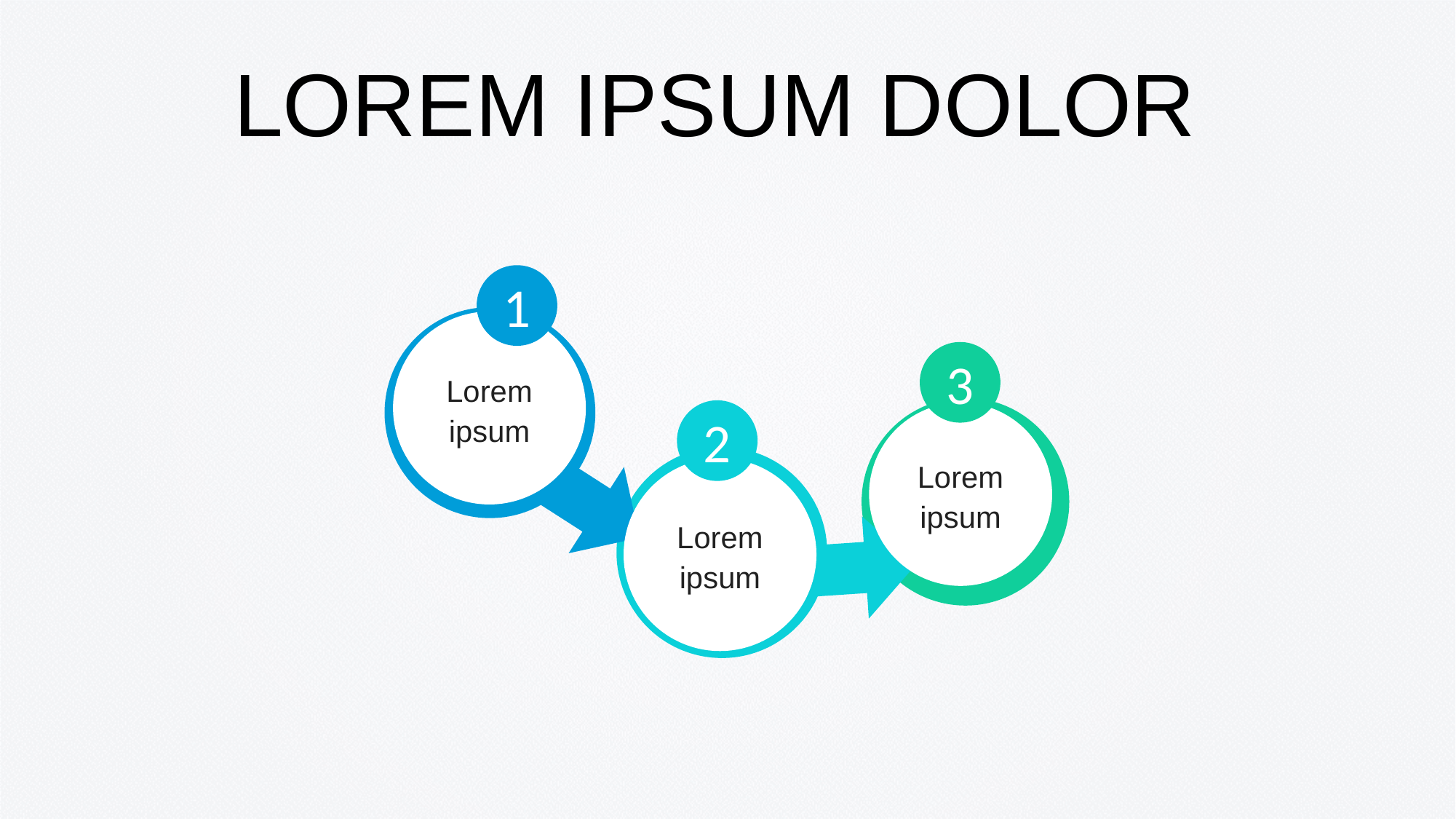

# LOREM IPSUM DOLOR
1

Lorem ipsum
3

2
Lorem ipsum

Lorem ipsum